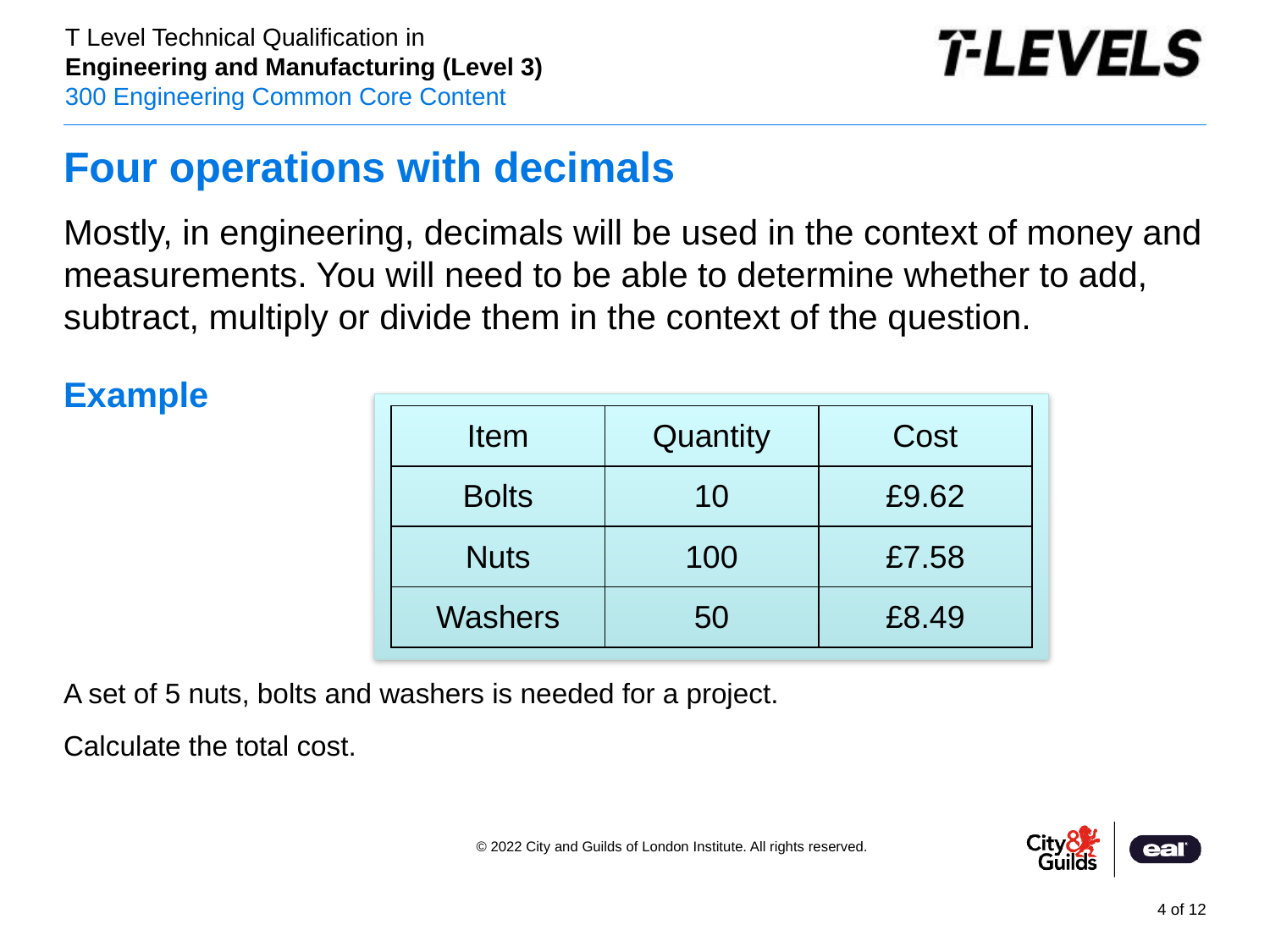

# Four operations with decimals
Mostly, in engineering, decimals will be used in the context of money and measurements. You will need to be able to determine whether to add, subtract, multiply or divide them in the context of the question.
Example

A set of 5 nuts, bolts and washers is needed for a project.
Calculate the total cost.

| Item | Quantity | Cost |
| --- | --- | --- |
| Bolts | 10 | £9.62 |
| Nuts | 100 | £7.58 |
| Washers | 50 | £8.49 |